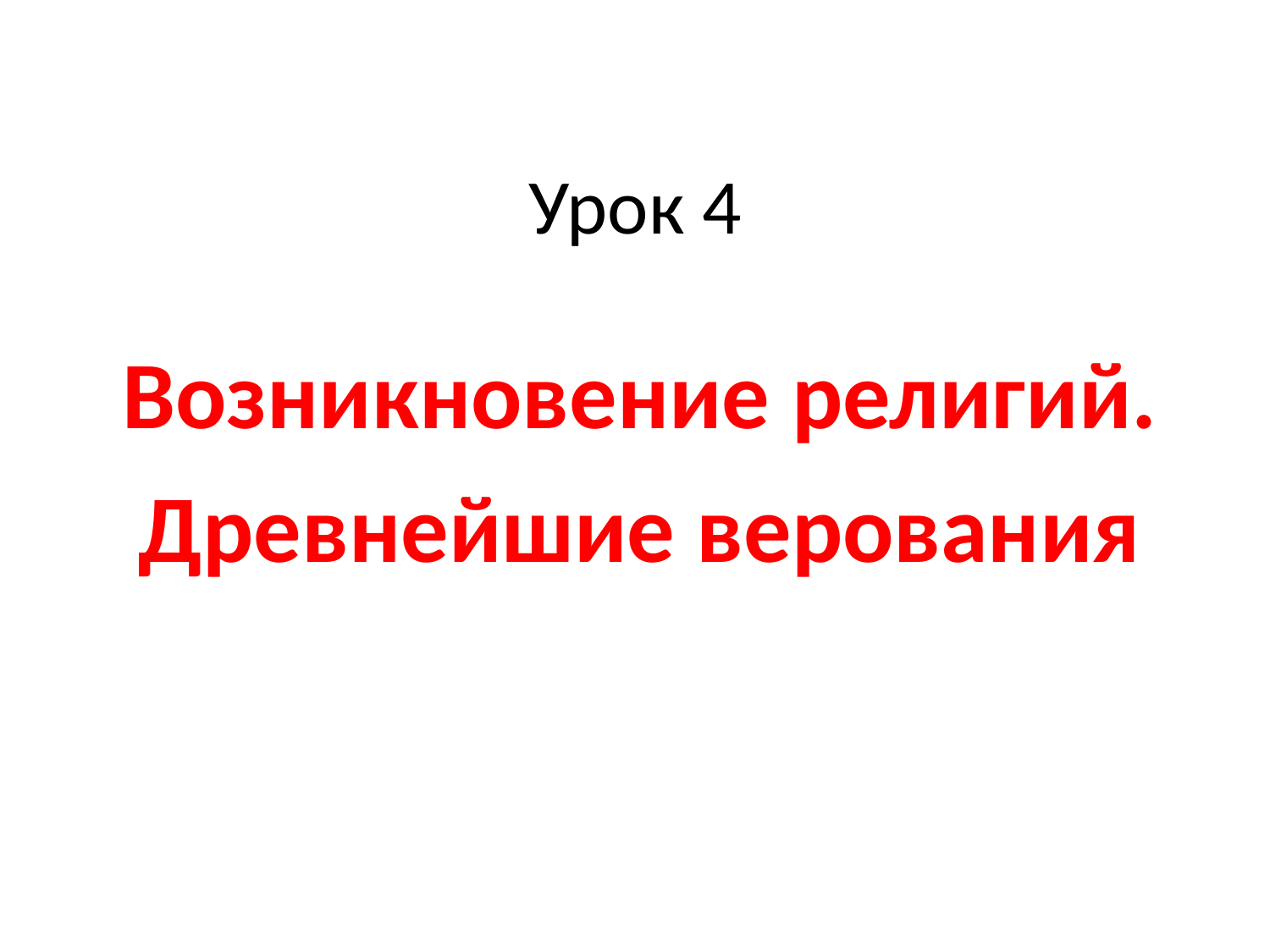

# Урок 4
Возникновение религий.
Древнейшие верования